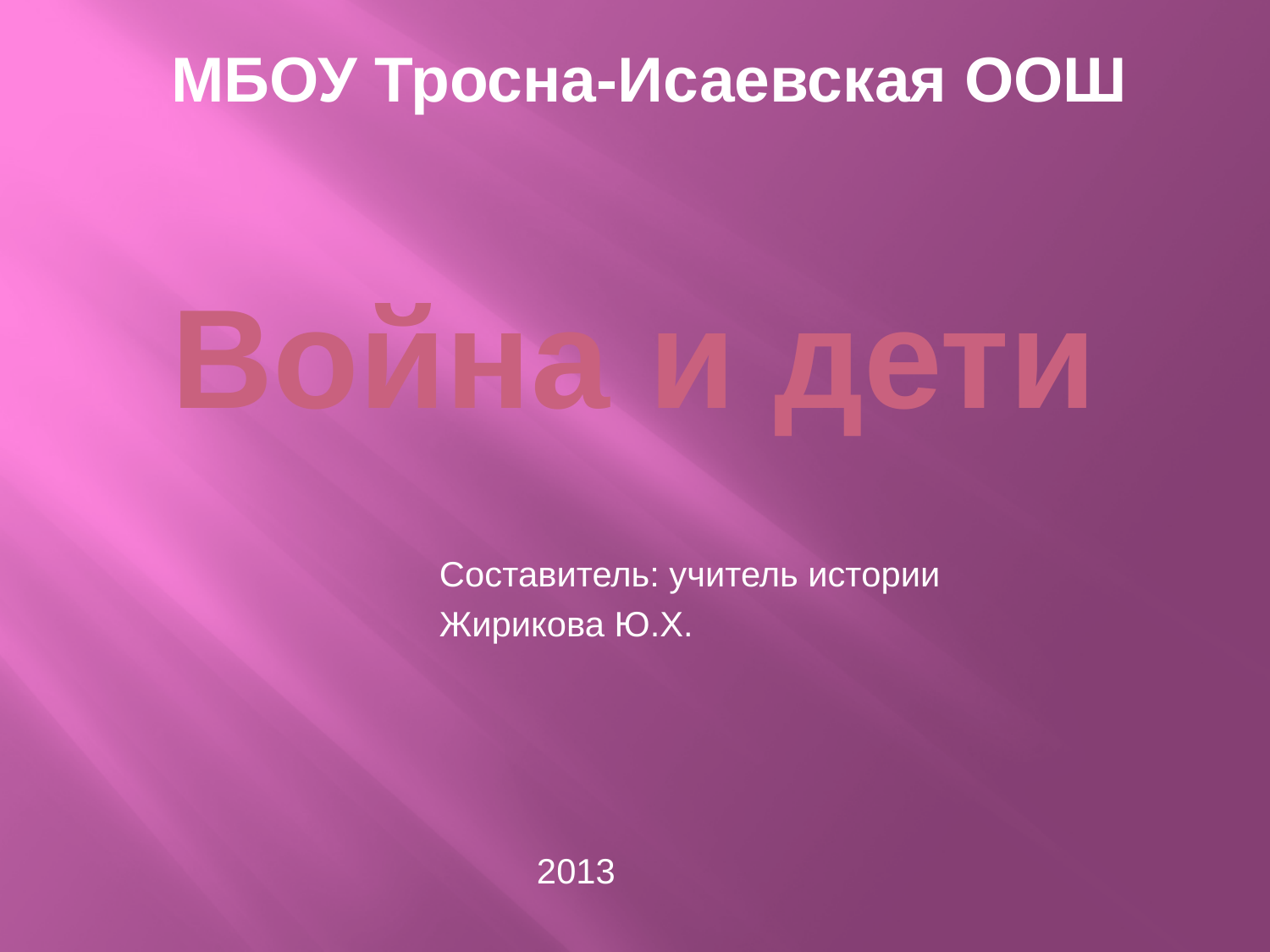

# МБОУ Тросна-Исаевская ООШ Война и дети
Составитель: учитель истории
Жирикова Ю.Х.

          2013